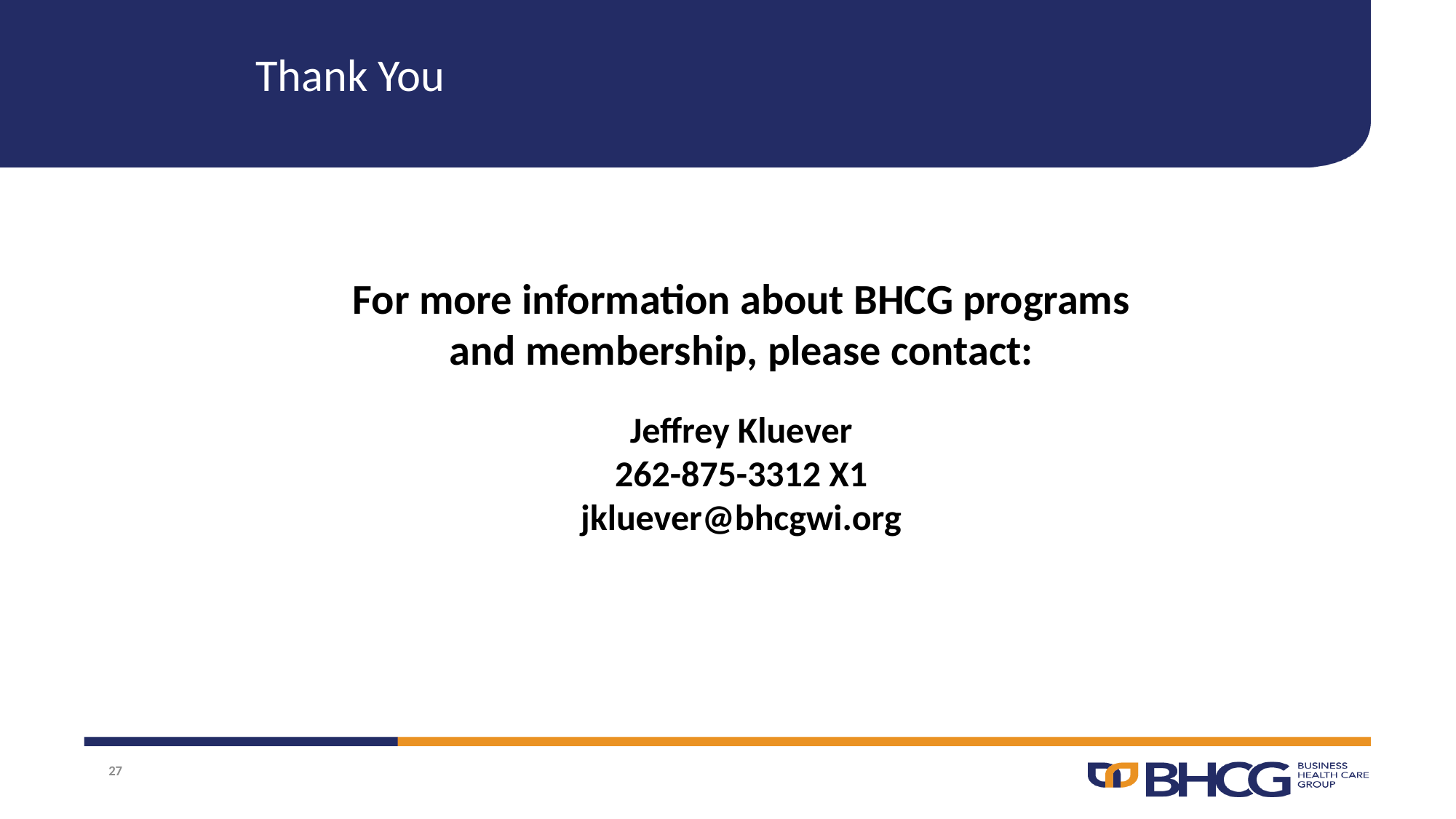

Thank You
For more information about BHCG programs and membership, please contact:

Jeffrey Kluever
262-875-3312 X1
jkluever@bhcgwi.org
27